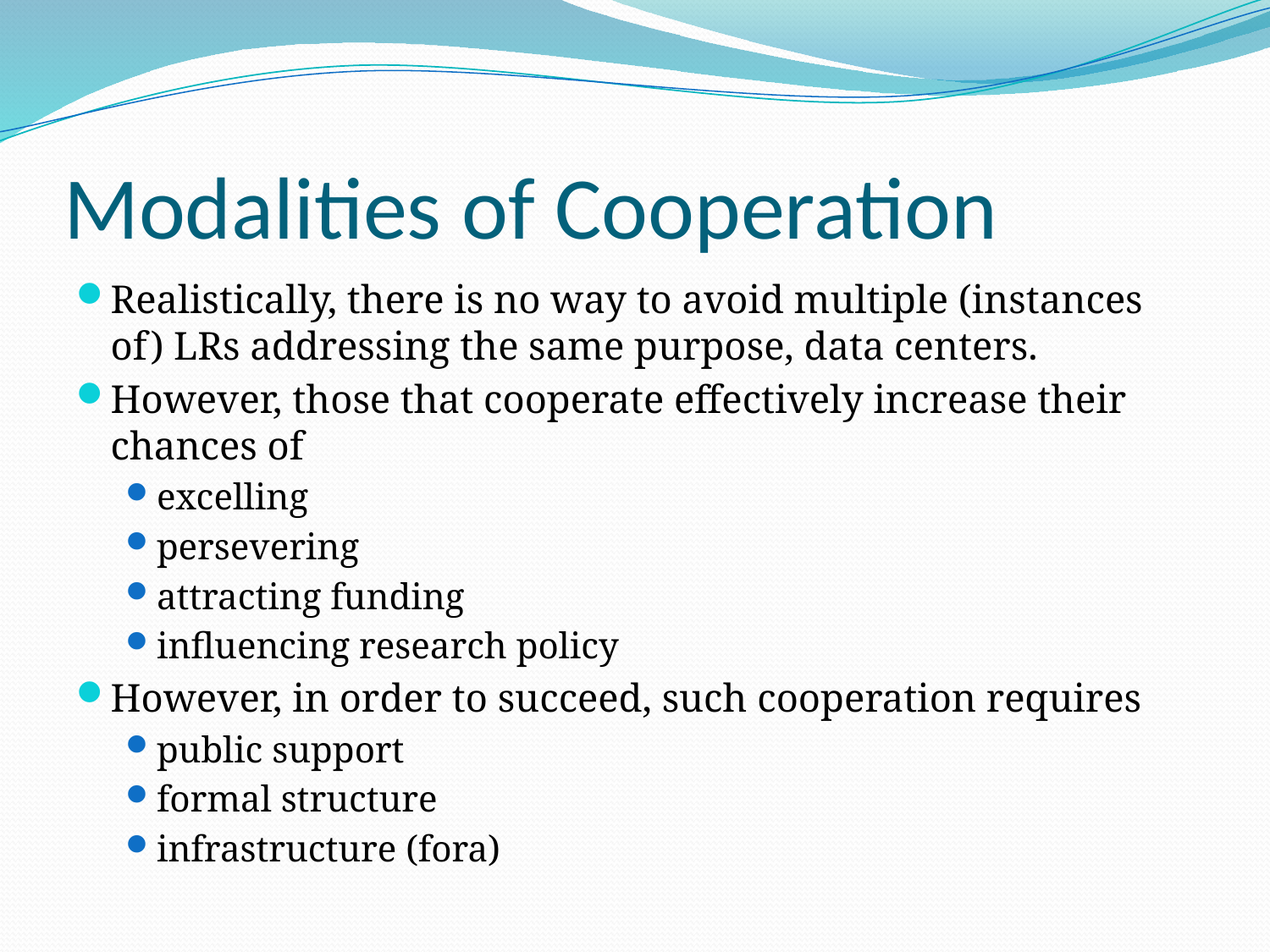

# Modalities of Cooperation
Realistically, there is no way to avoid multiple (instances of) LRs addressing the same purpose, data centers.
However, those that cooperate effectively increase their chances of
excelling
persevering
attracting funding
influencing research policy
However, in order to succeed, such cooperation requires
public support
formal structure
infrastructure (fora)